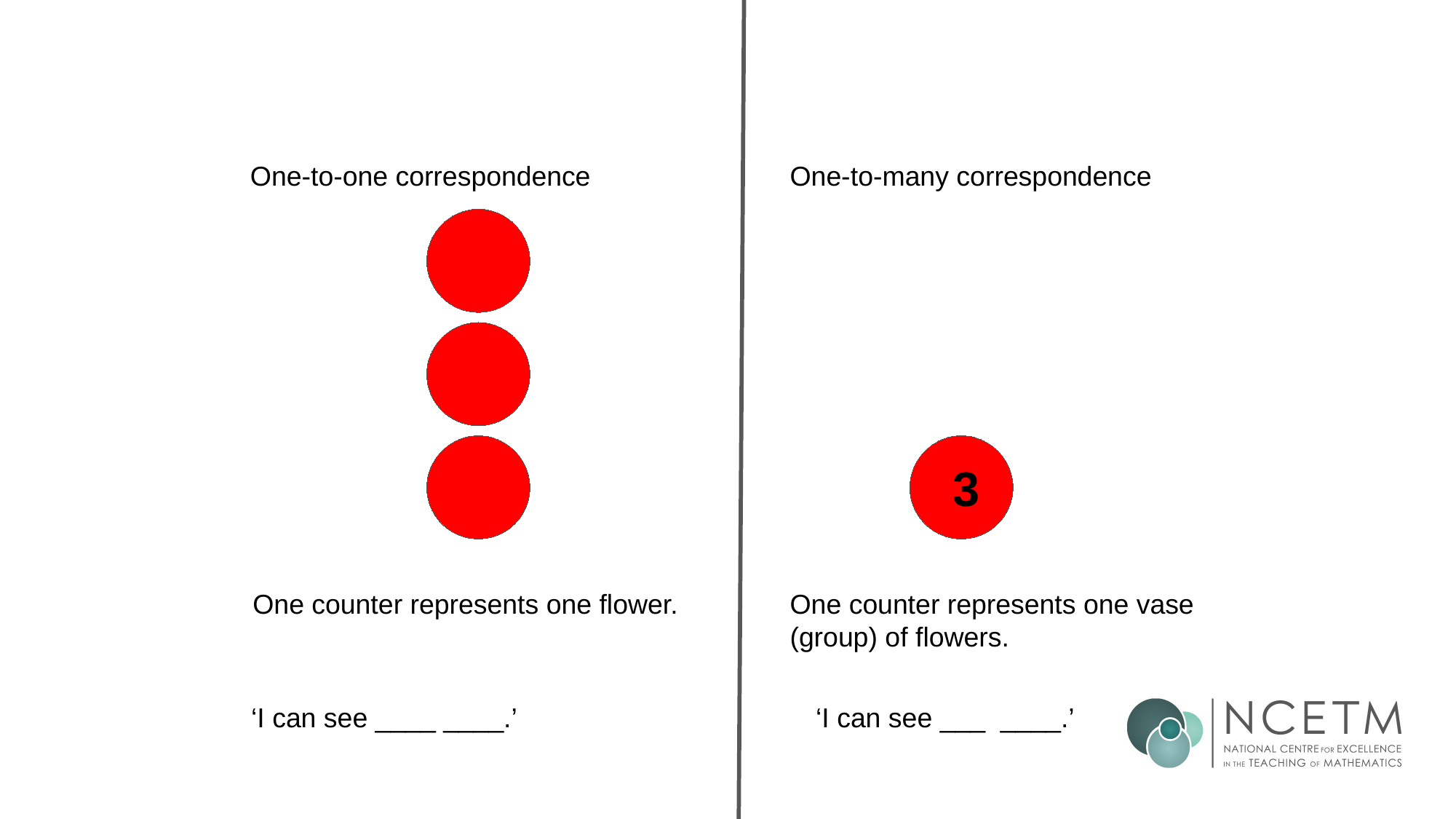

One-to-many correspondence
One-to-one correspondence

3
One counter represents one flower.
One counter represents one vase (group) of flowers.
‘I can see ____ ____.’
‘I can see ___  ____.’